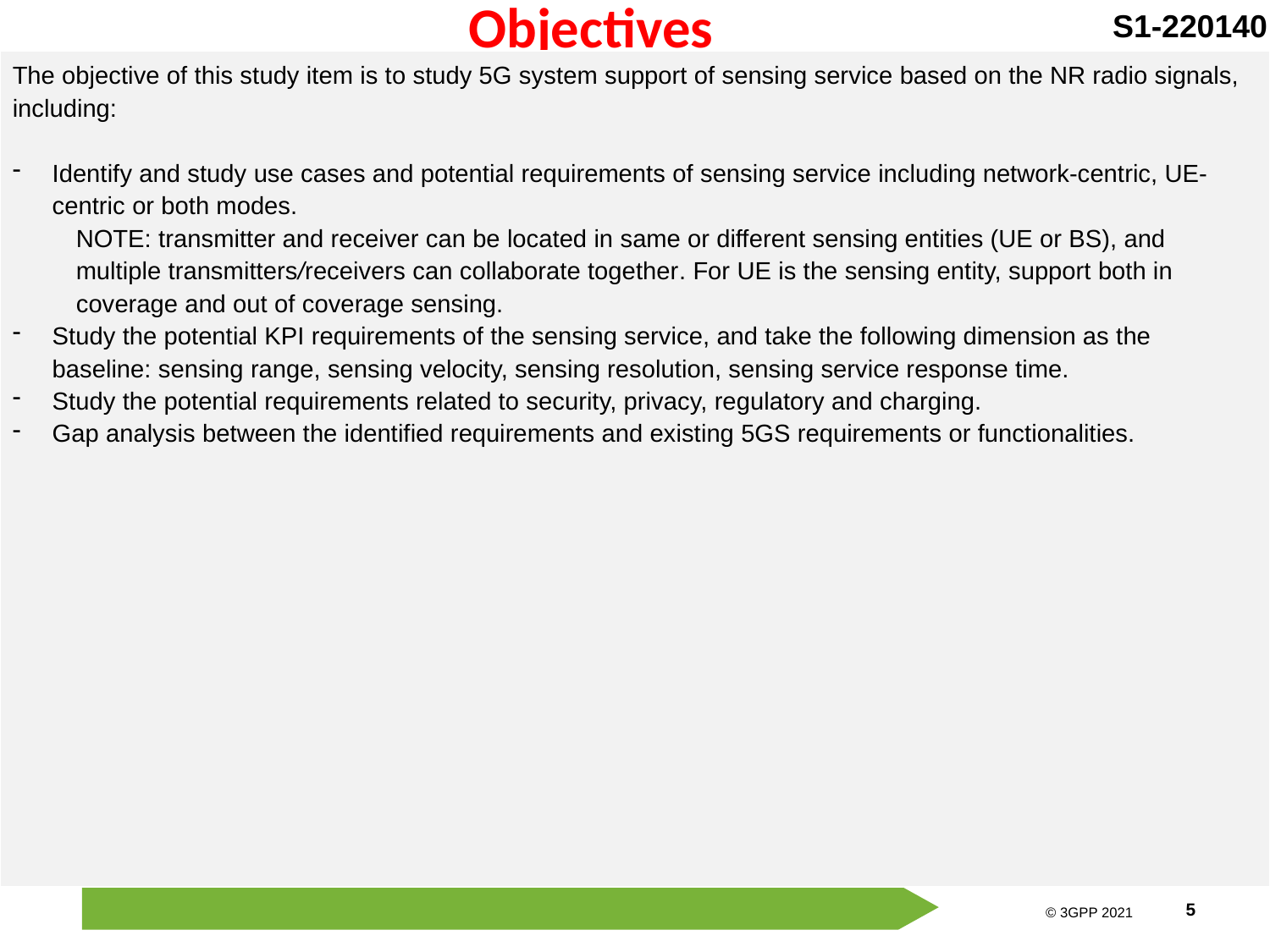

# Objectives
S1-220140

The objective of this study item is to study 5G system support of sensing service based on the NR radio signals, including:

Identify and study use cases and potential requirements of sensing service including network-centric, UE-centric or both modes.
NOTE: transmitter and receiver can be located in same or different sensing entities (UE or BS), and multiple transmitters/receivers can collaborate together. For UE is the sensing entity, support both in coverage and out of coverage sensing.
Study the potential KPI requirements of the sensing service, and take the following dimension as the baseline: sensing range, sensing velocity, sensing resolution, sensing service response time.
Study the potential requirements related to security, privacy, regulatory and charging.
Gap analysis between the identified requirements and existing 5GS requirements or functionalities.
Scope for Rel-17*